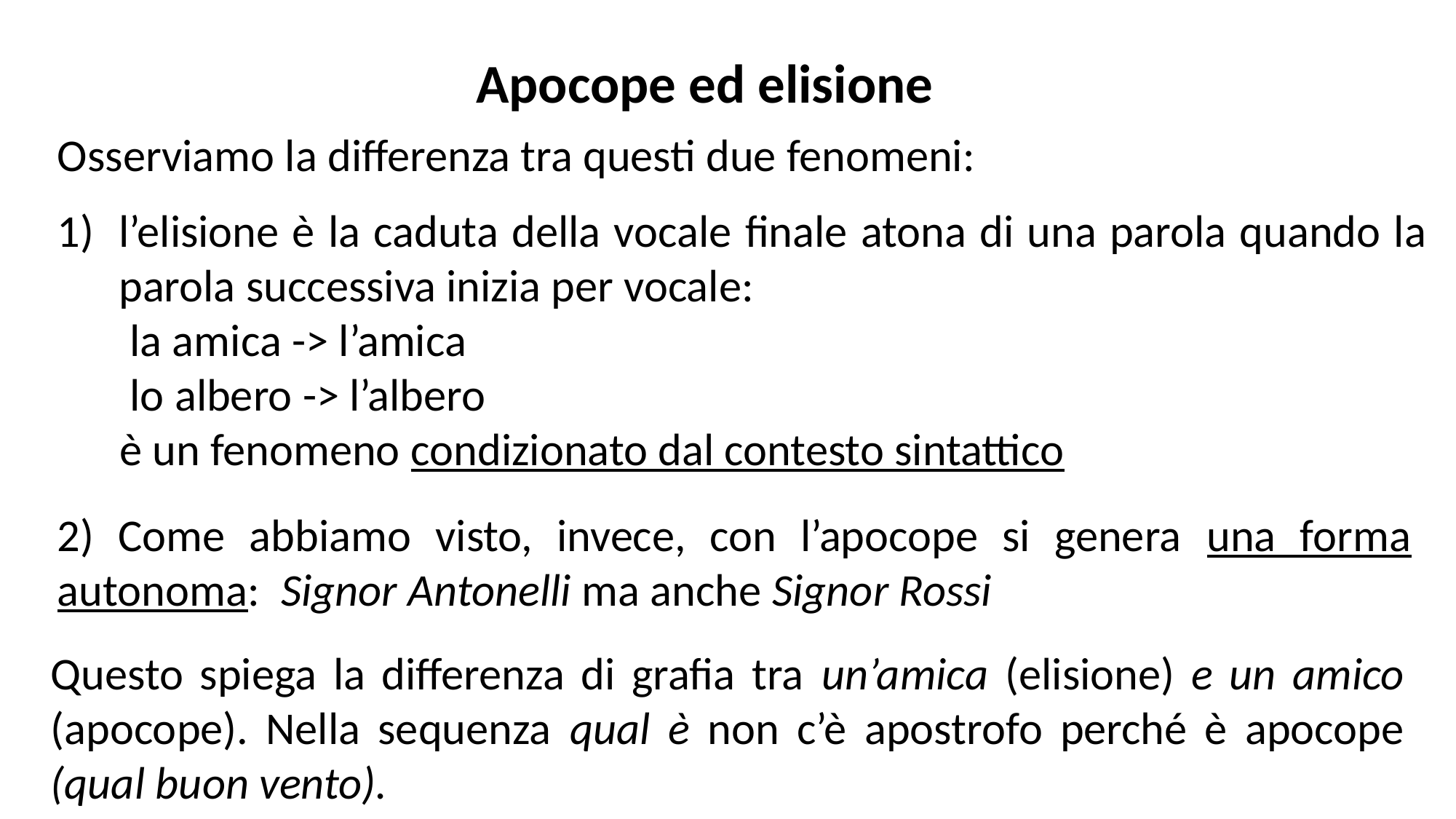

Apocope ed elisione
Osserviamo la differenza tra questi due fenomeni:

l’elisione è la caduta della vocale finale atona di una parola quando la parola successiva inizia per vocale:
       la amica -> l’amica
       lo albero -> l’albero
      è un fenomeno condizionato dal contesto sintattico
2) Come abbiamo visto, invece, con l’apocope si genera una forma autonoma:  Signor Antonelli ma anche Signor Rossi
Questo spiega la differenza di grafia tra un’amica (elisione) e un amico (apocope). Nella sequenza qual è non c’è apostrofo perché è apocope (qual buon vento).